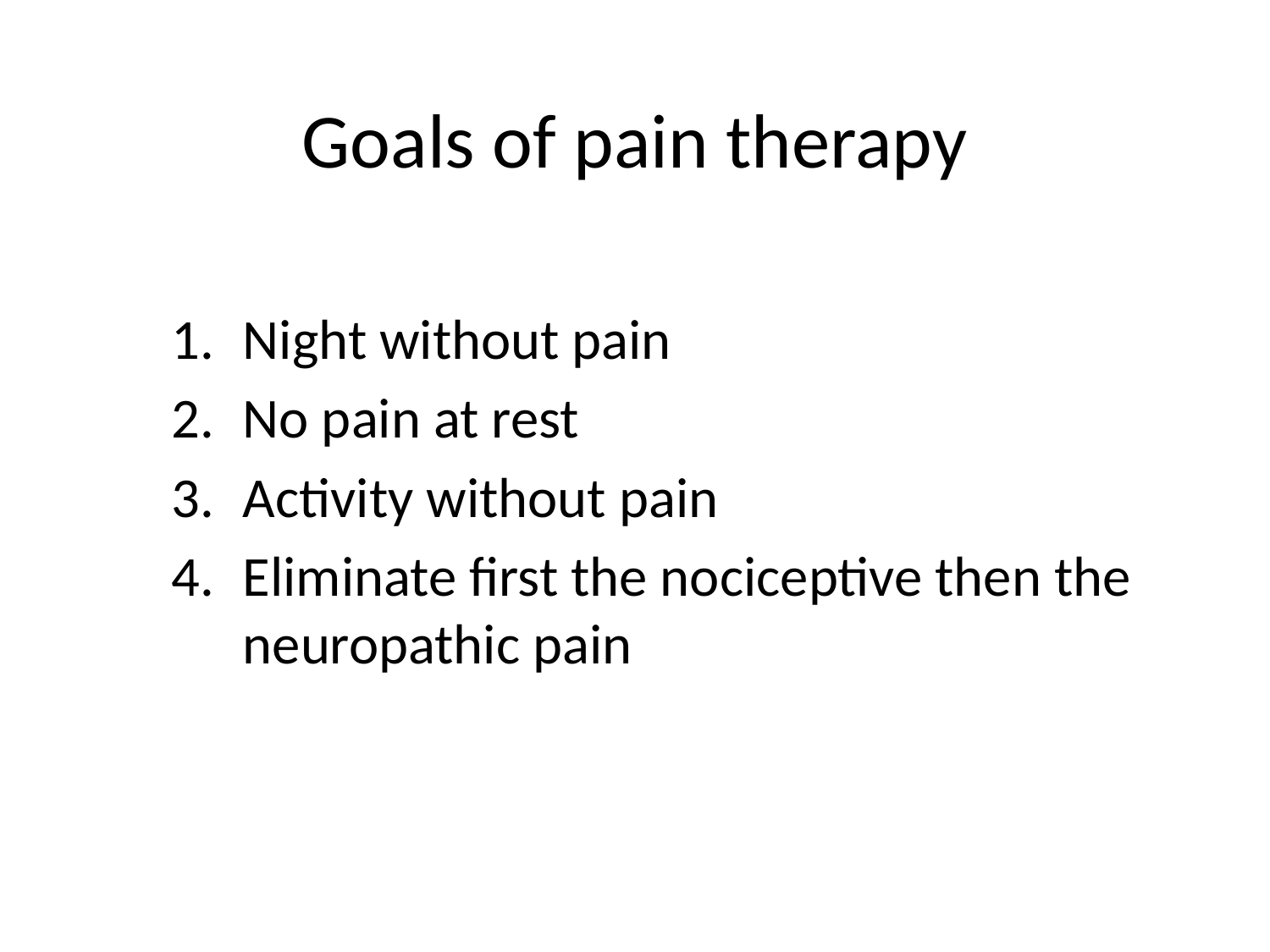

# Goals of pain therapy
Night without pain
No pain at rest
Activity without pain
Eliminate first the nociceptive then the neuropathic pain